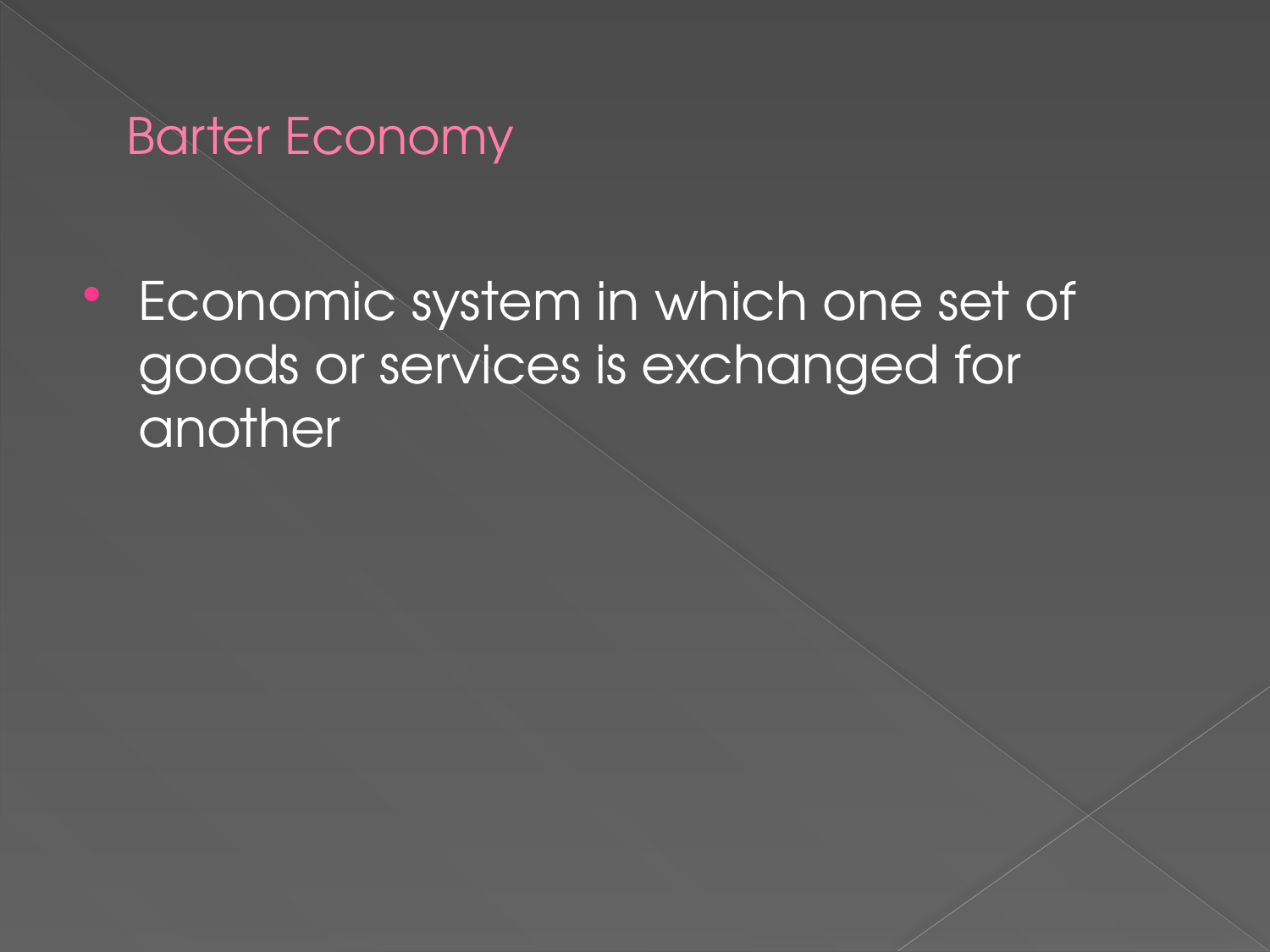

# Barter Economy
Economic system in which one set of goods or services is exchanged for another